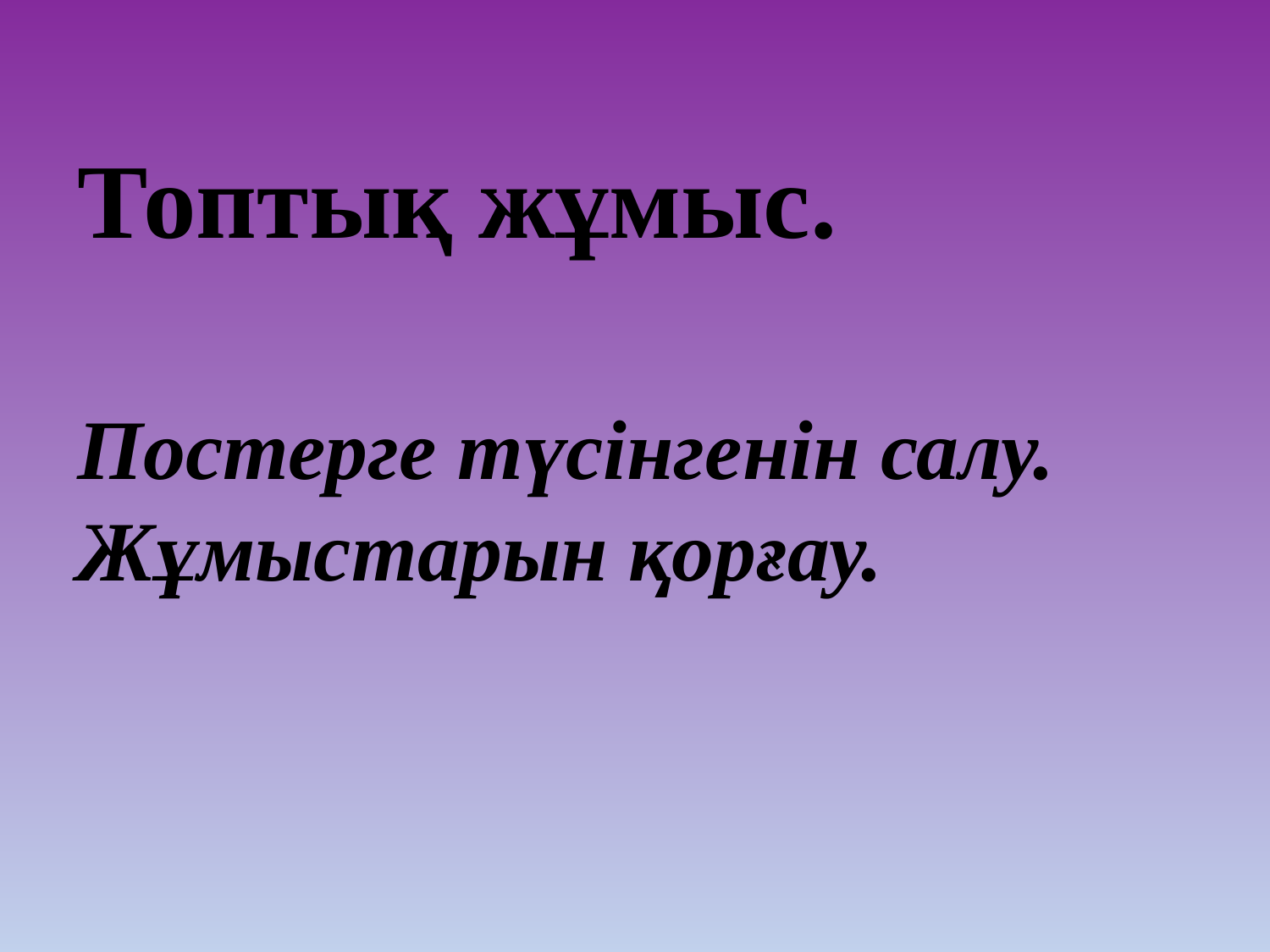

Топтық жұмыс.

Постерге түсінгенін салу.
Жұмыстарын қорғау.